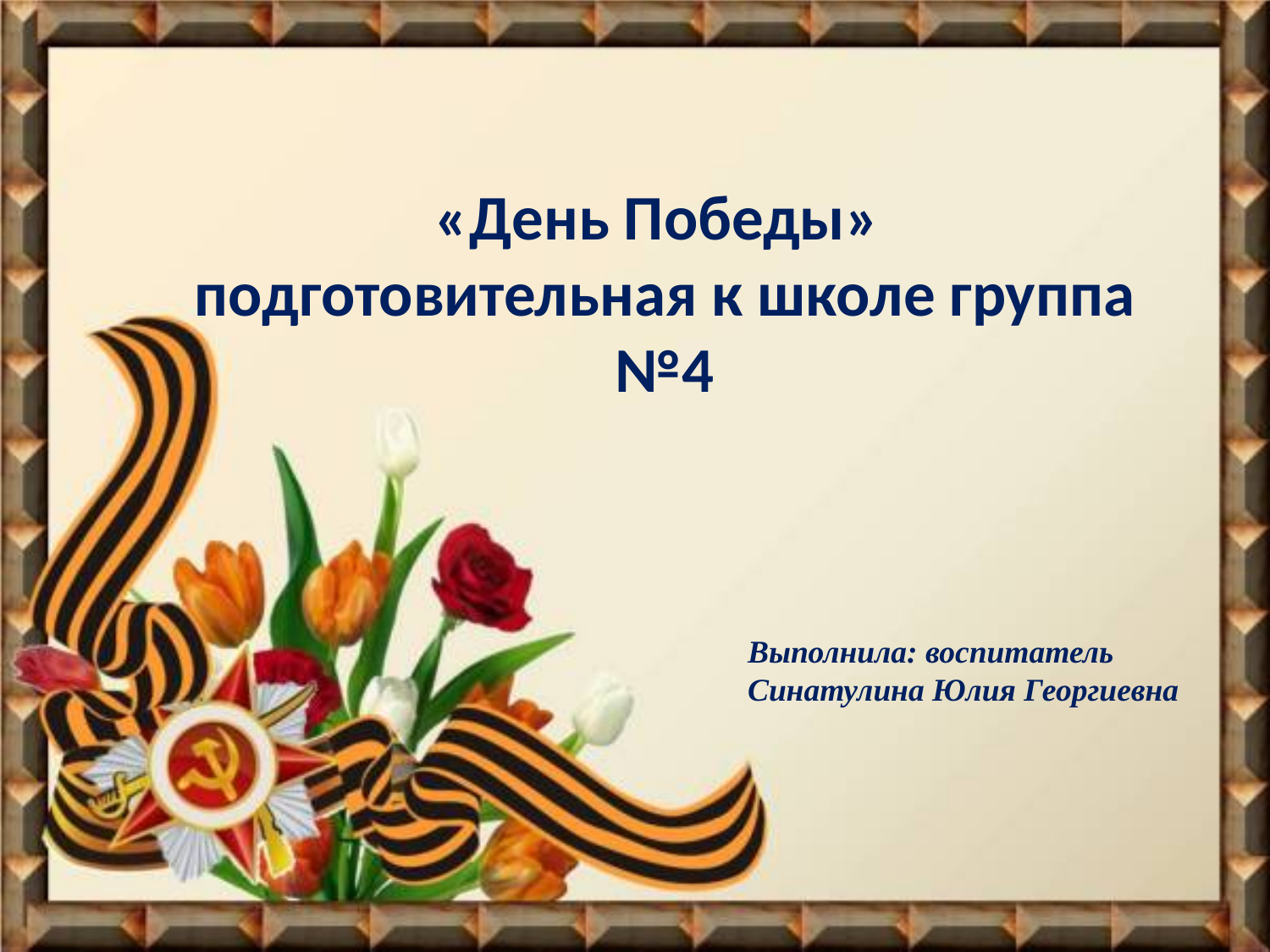

# «День Победы» подготовительная к школе группа №4

Выполнила: воспитатель Синатулина Юлия Георгиевна